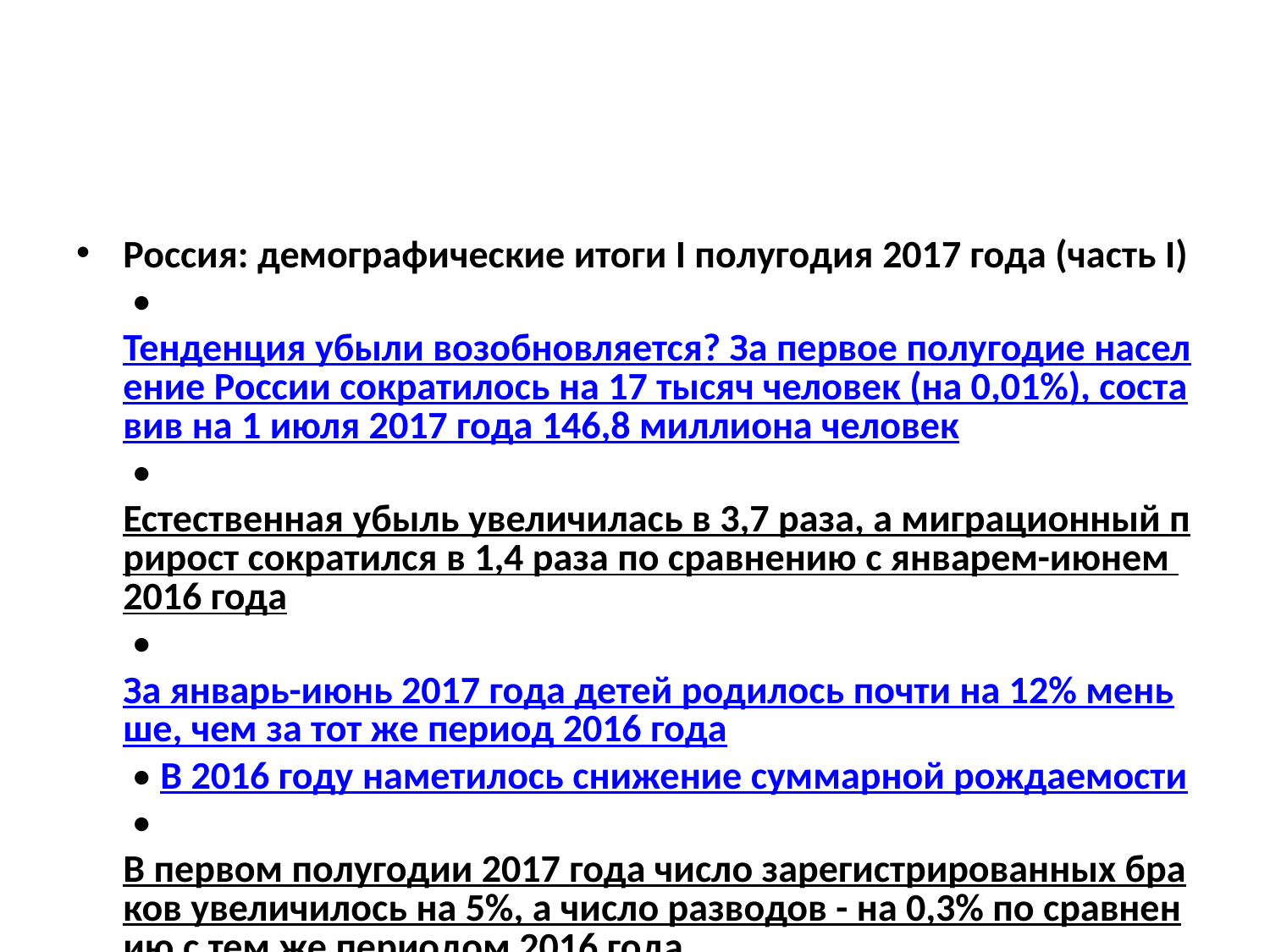

#
Россия: демографические итоги I полугодия 2017 года (часть I)
 •  Тенденция убыли возобновляется? За первое полугодие население России сократилось на 17 тысяч человек (на 0,01%), составив на 1 июля 2017 года 146,8 миллиона человек • Естественная убыль увеличилась в 3,7 раза, а миграционный прирост сократился в 1,4 раза по сравнению с январем-июнем 2016 года • За январь-июнь 2017 года детей родилось почти на 12% меньше, чем за тот же период 2016 года • В 2016 году наметилось снижение суммарной рождаемости • В первом полугодии 2017 года число зарегистрированных браков увеличилось на 5%, а число разводов - на 0,3% по сравнению с тем же периодом 2016 года •